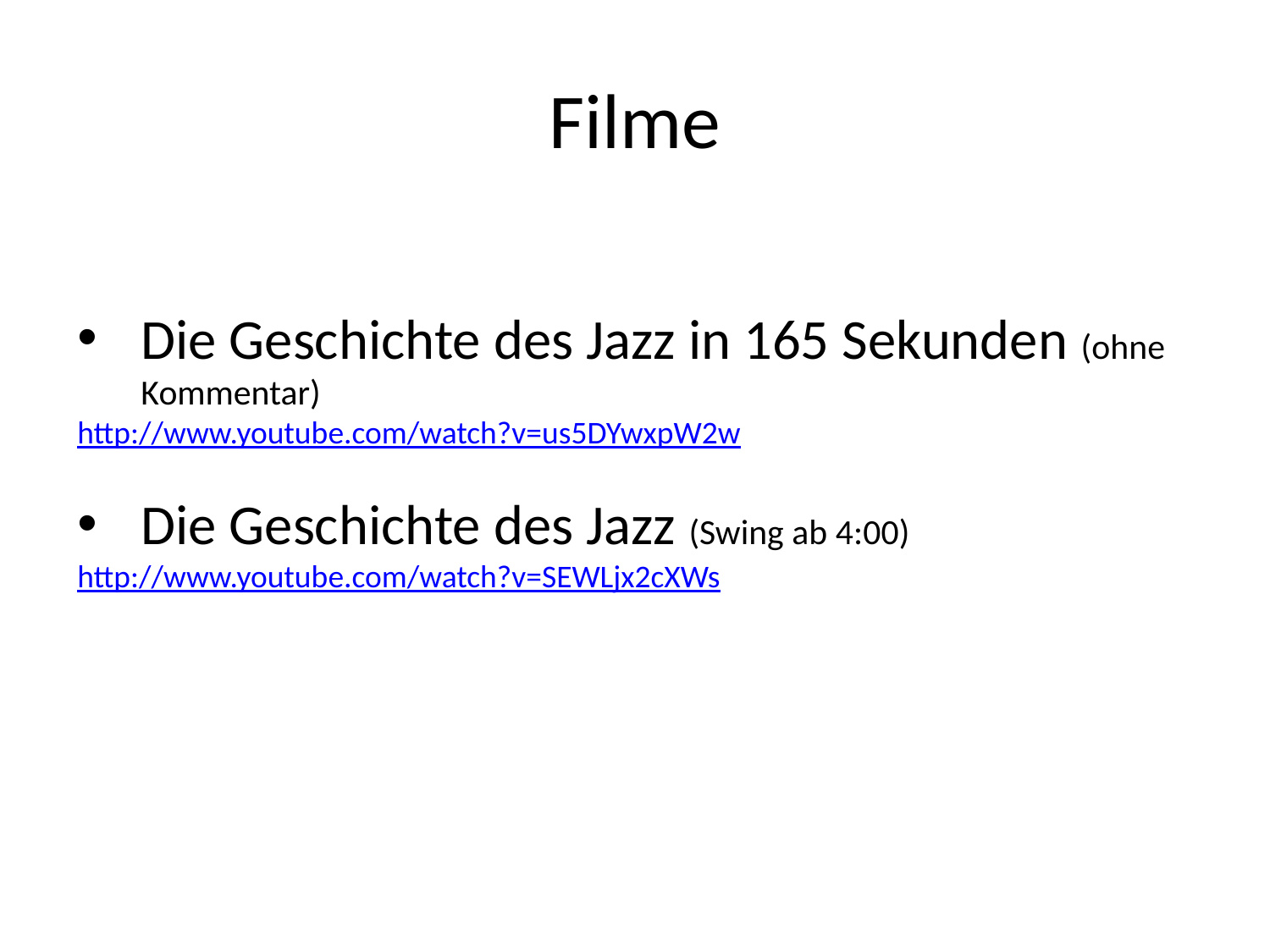

# Filme

Die Geschichte des Jazz in 165 Sekunden (ohne Kommentar)
http://www.youtube.com/watch?v=us5DYwxpW2w

Die Geschichte des Jazz (Swing ab 4:00)
http://www.youtube.com/watch?v=SEWLjx2cXWs